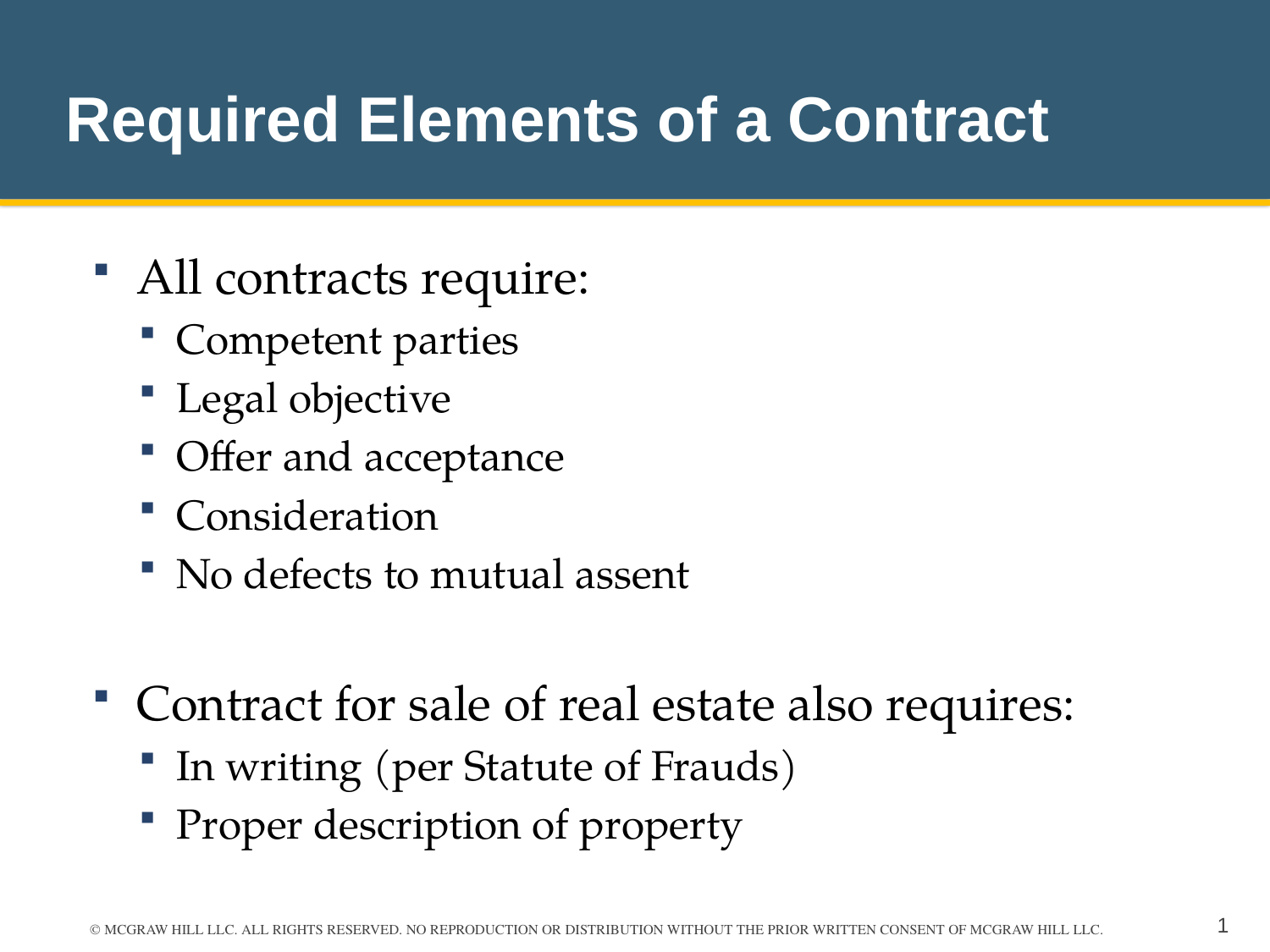

# Required Elements of a Contract
All contracts require:
Competent parties
Legal objective
Offer and acceptance
Consideration
No defects to mutual assent

Contract for sale of real estate also requires:
In writing (per Statute of Frauds)
Proper description of property

© MCGRAW HILL LLC. ALL RIGHTS RESERVED. NO REPRODUCTION OR DISTRIBUTION WITHOUT THE PRIOR WRITTEN CONSENT OF MCGRAW HILL LLC.
1